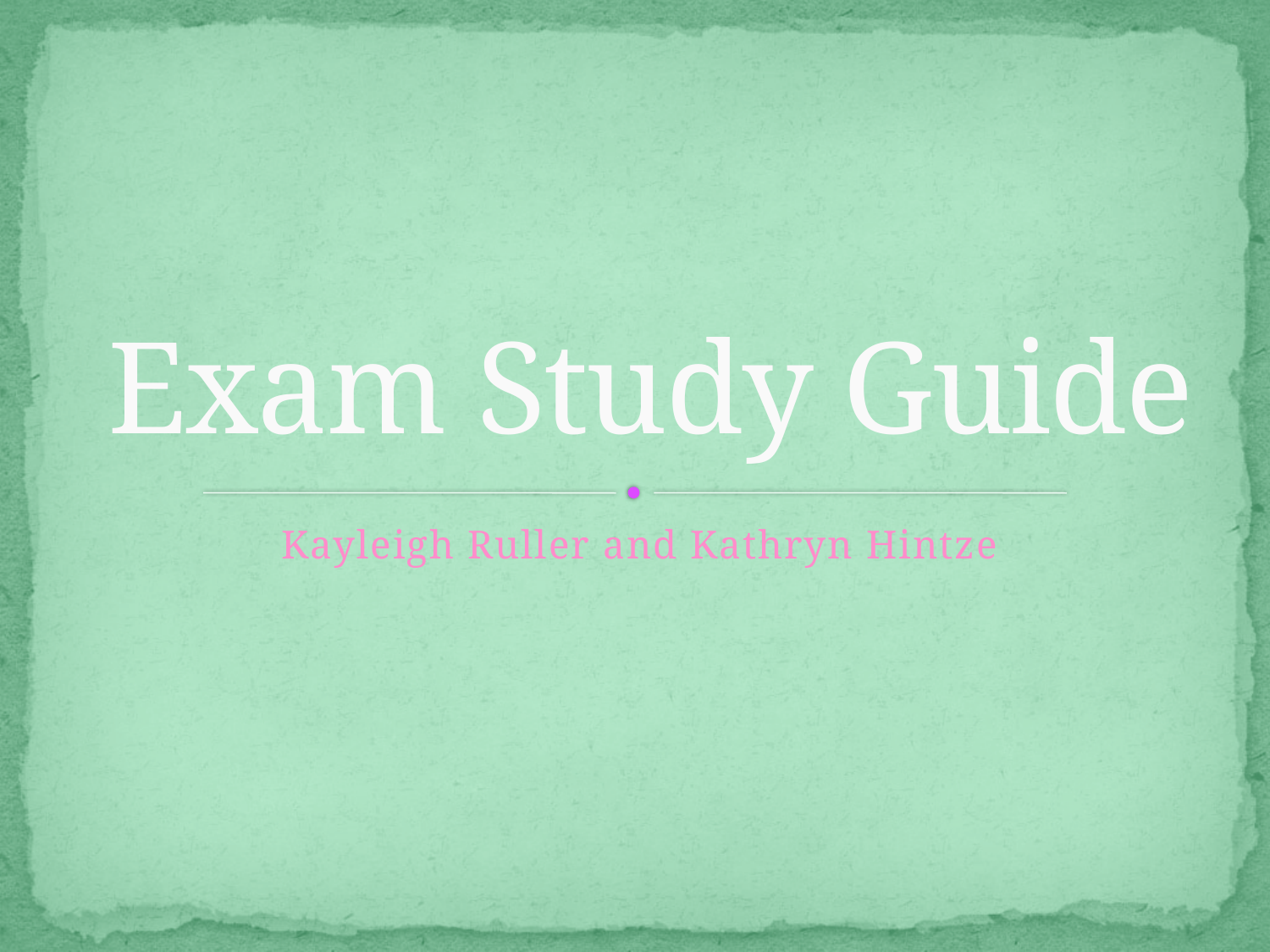

# Exam Study Guide
Kayleigh Ruller and Kathryn Hintze